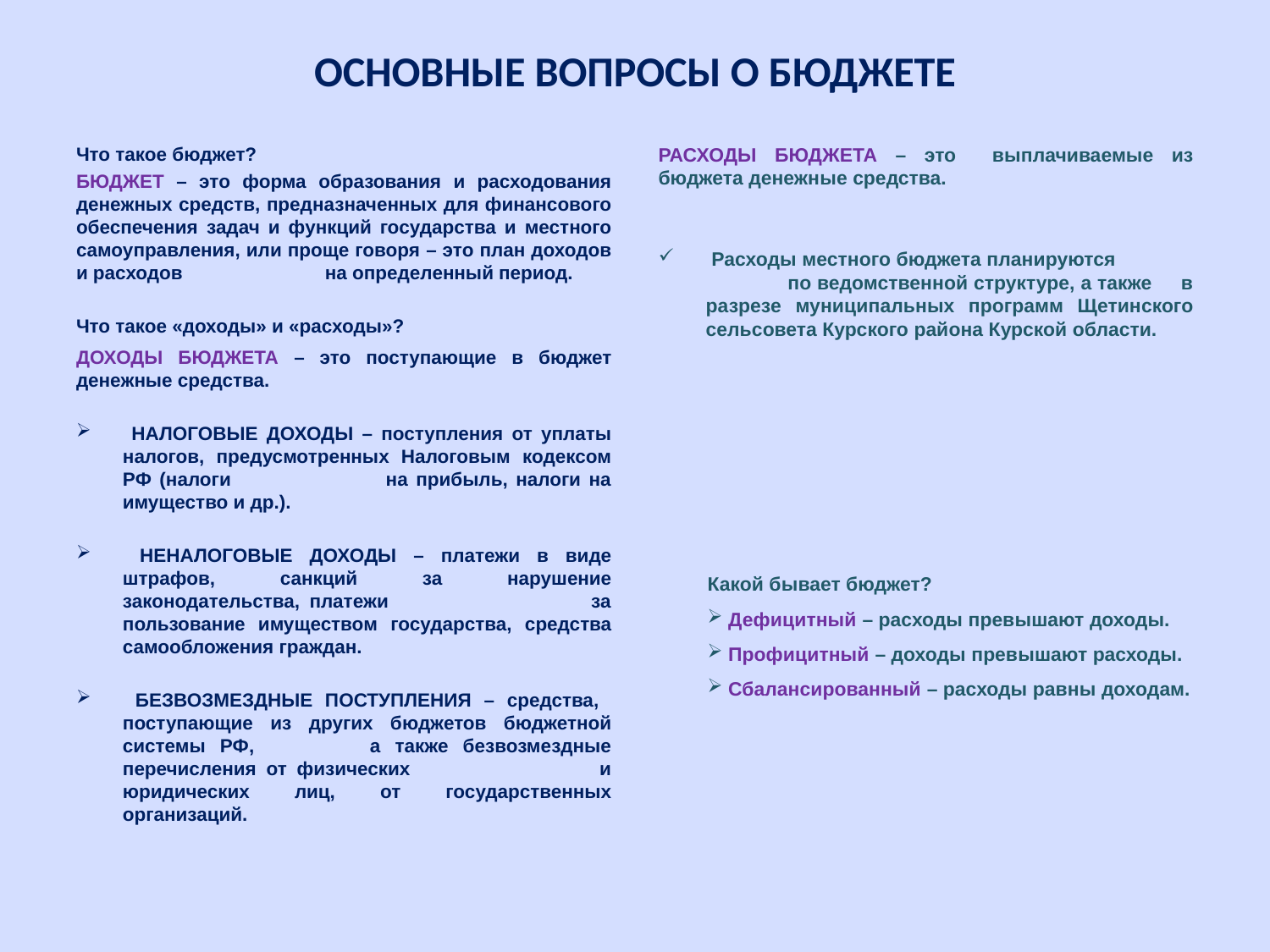

# ОСНОВНЫЕ ВОПРОСЫ О БЮДЖЕТЕ
Что такое бюджет?
БЮДЖЕТ – это форма образования и расходования денежных средств, предназначенных для финансового обеспечения задач и функций государства и местного самоуправления, или проще говоря – это план доходов и расходов                           на определенный период.

Что такое «доходы» и «расходы»?
ДОХОДЫ БЮДЖЕТА – это поступающие в бюджет денежные средства.

 НАЛОГОВЫЕ ДОХОДЫ – поступления от уплаты налогов, предусмотренных Налоговым кодексом РФ (налоги                   на прибыль, налоги на имущество и др.).

 НЕНАЛОГОВЫЕ ДОХОДЫ – платежи в виде штрафов, санкций за нарушение законодательства, платежи                     за пользование имуществом государства, средства самообложения граждан.

 БЕЗВОЗМЕЗДНЫЕ ПОСТУПЛЕНИЯ – средства,  поступающие из других бюджетов бюджетной системы РФ,        а также безвозмездные перечисления от физических                   и юридических лиц, от государственных организаций.

РАСХОДЫ БЮДЖЕТА – это  выплачиваемые из бюджета денежные средства.

 Расходы местного бюджета планируются                             по ведомственной структуре, а также     в разрезе муниципальных программ Щетинского сельсовета Курского района Курской области.

Какой бывает бюджет?
 Дефицитный – расходы превышают доходы.
 Профицитный – доходы превышают расходы.
 Сбалансированный – расходы равны доходам.